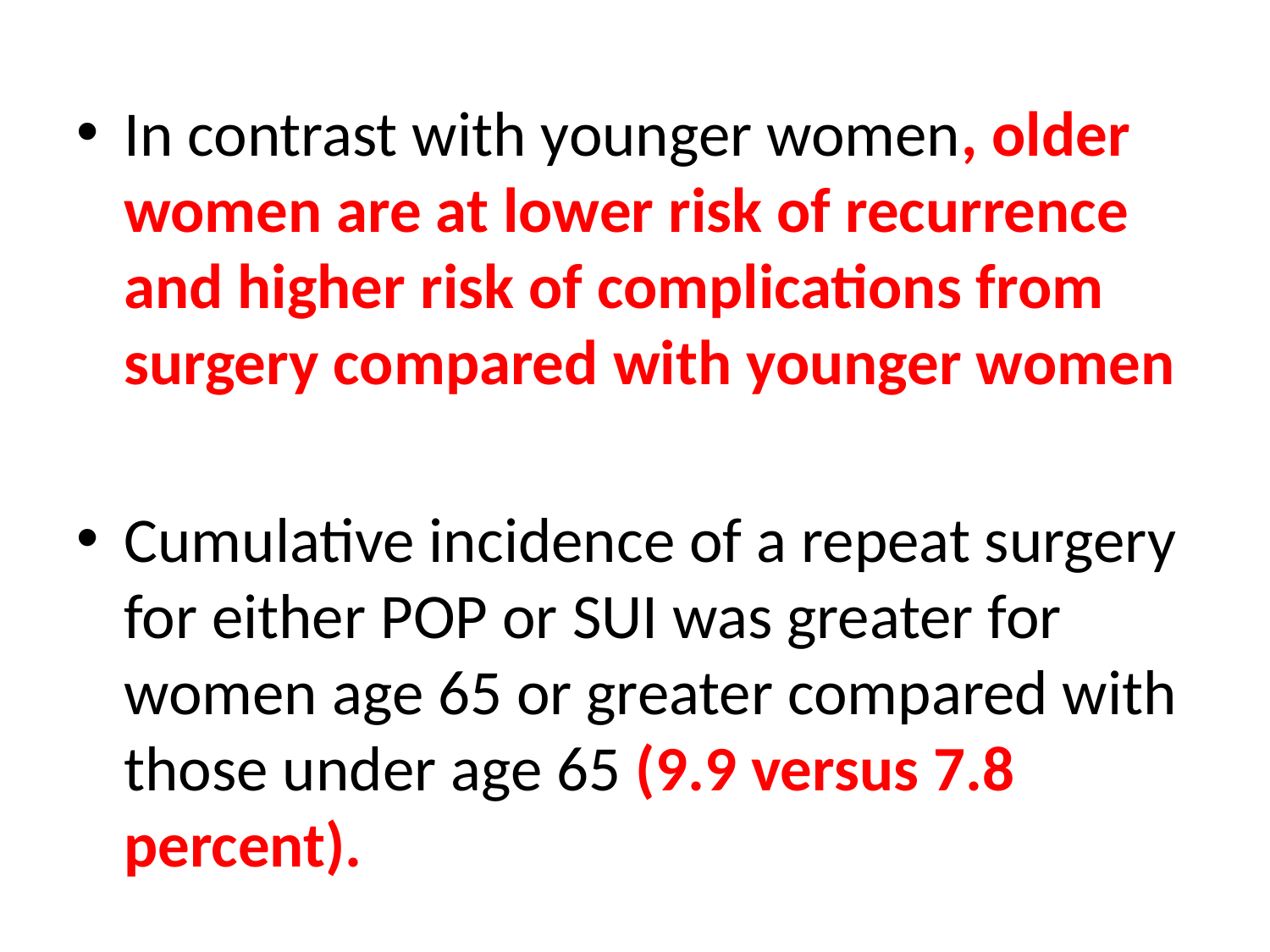

In contrast with younger women, older women are at lower risk of recurrence and higher risk of complications from surgery compared with younger women

Cumulative incidence of a repeat surgery for either POP or SUI was greater for women age 65 or greater compared with those under age 65 (9.9 versus 7.8 percent).